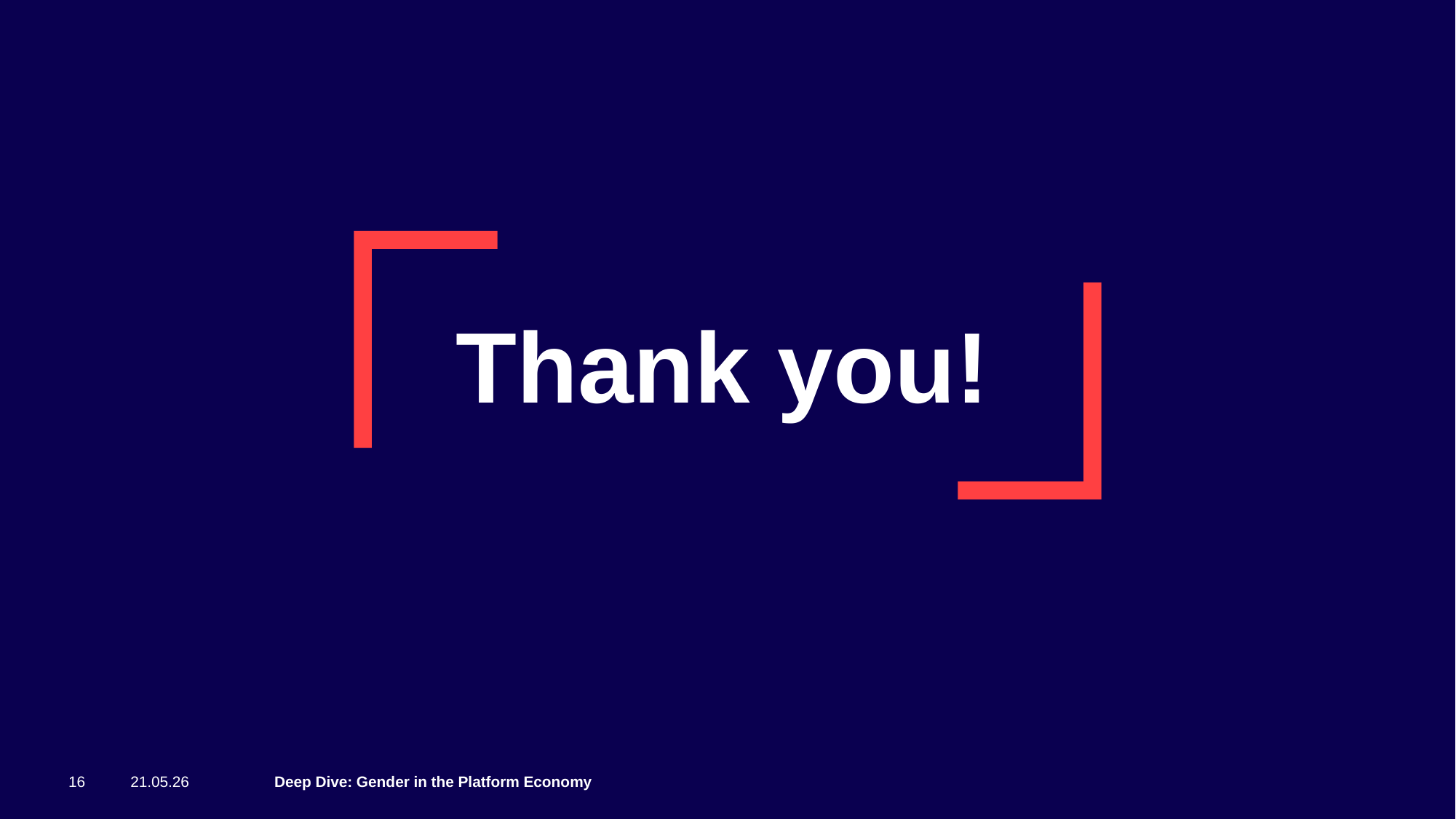

Thank you!

16
21.05.26
Deep Dive: Gender in the Platform Economy